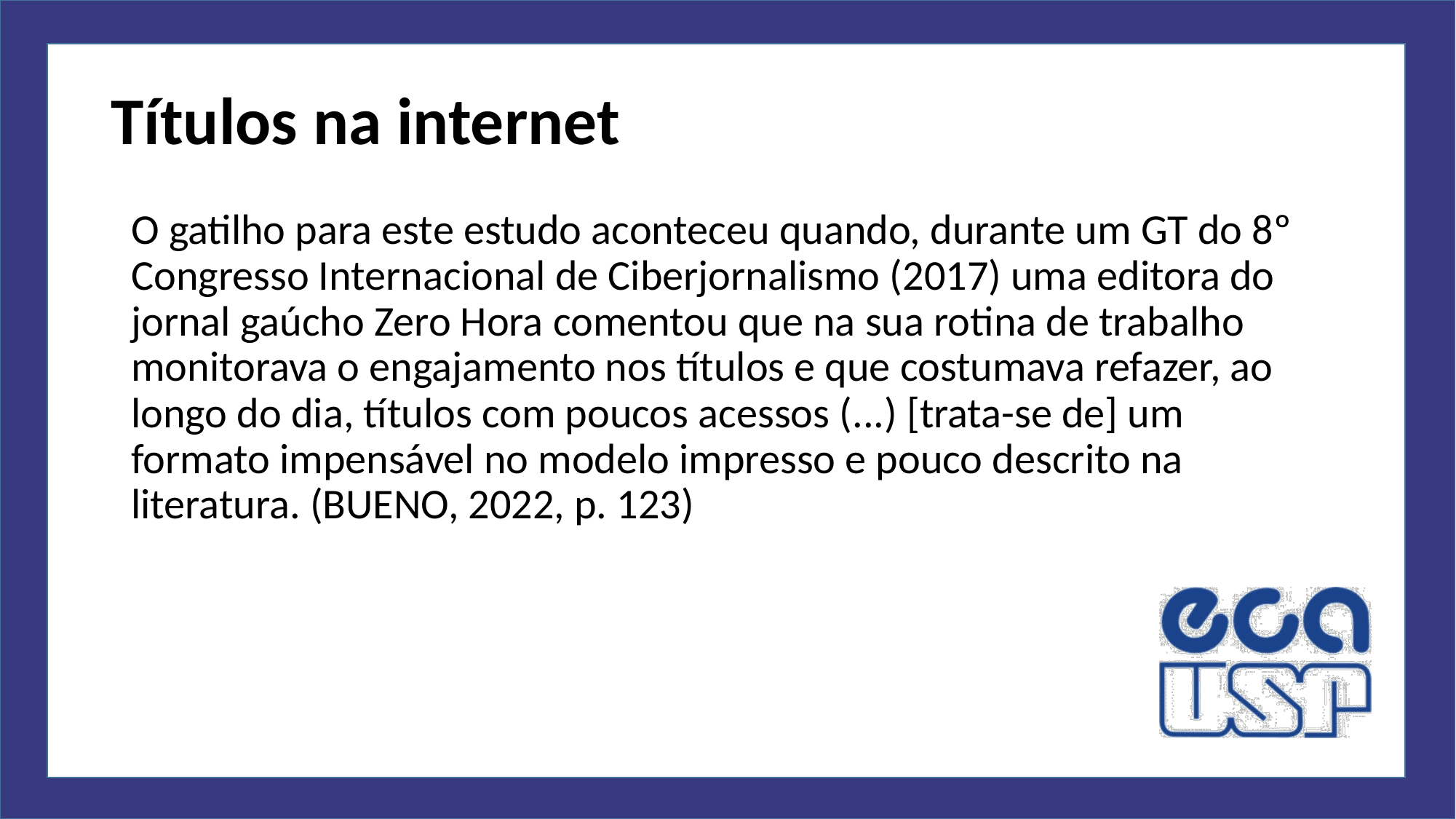

# Títulos na internet
O gatilho para este estudo aconteceu quando, durante um GT do 8º Congresso Internacional de Ciberjornalismo (2017) uma editora do jornal gaúcho Zero Hora comentou que na sua rotina de trabalho monitorava o engajamento nos títulos e que costumava refazer, ao longo do dia, títulos com poucos acessos (...) [trata-se de] um formato impensável no modelo impresso e pouco descrito na literatura. (BUENO, 2022, p. 123)